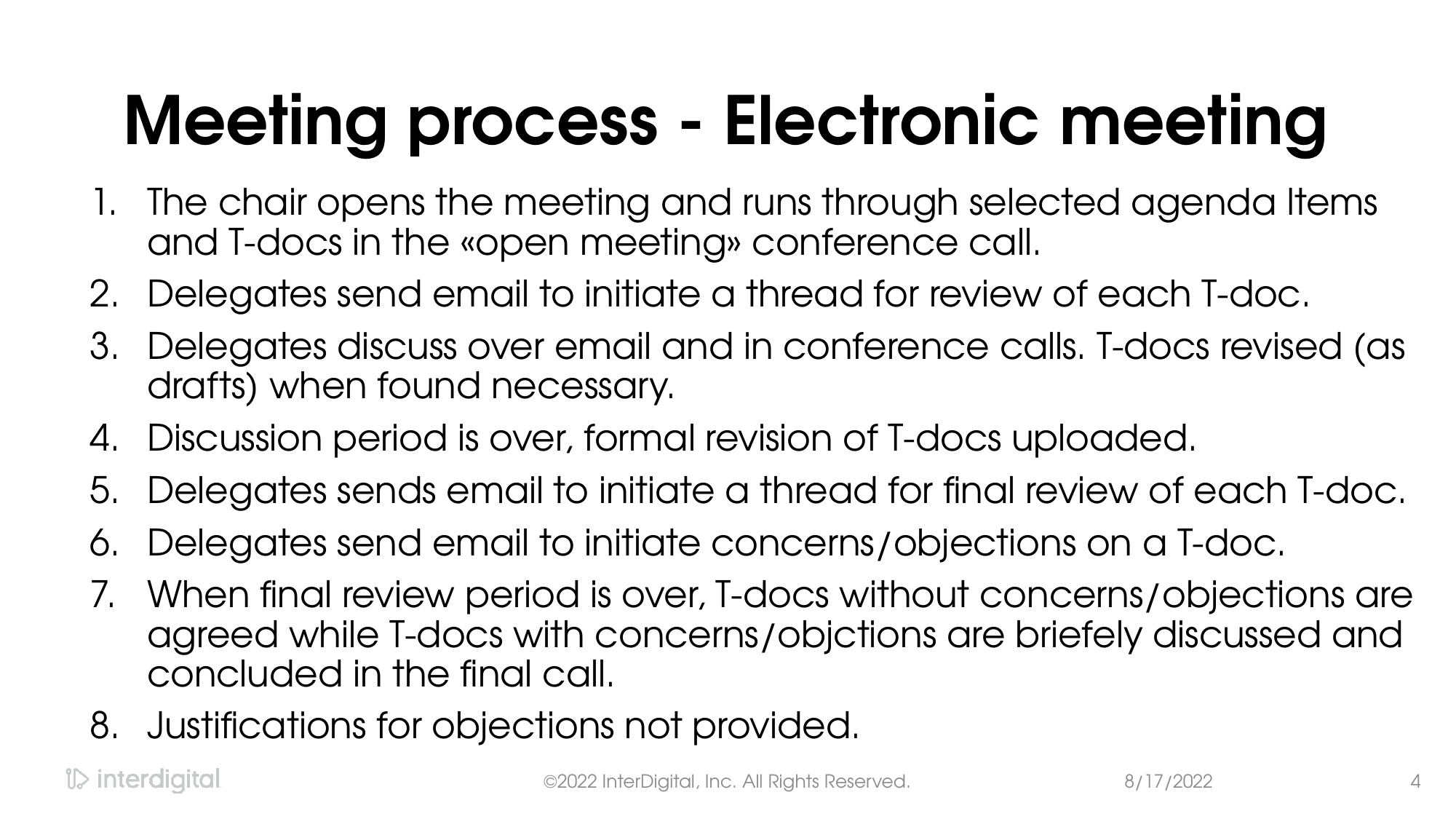

# Meeting process - Electronic meeting
The chair opens the meeting and runs through selected agenda Items and T-docs in the «open meeting» conference call.
Delegates send email to initiate a thread for review of each T-doc.
Delegates discuss over email and in conference calls. T-docs revised (as drafts) when found necessary.
Discussion period is over, formal revision of T-docs uploaded.
Delegates sends email to initiate a thread for final review of each T-doc.
Delegates send email to initiate concerns/objections on a T-doc.
When final review period is over, T-docs without concerns/objections are agreed while T-docs with concerns/objctions are briefely discussed and concluded in the final call.
Justifications for objections not provided.
©2022 InterDigital, Inc. All Rights Reserved.
8/17/2022
4